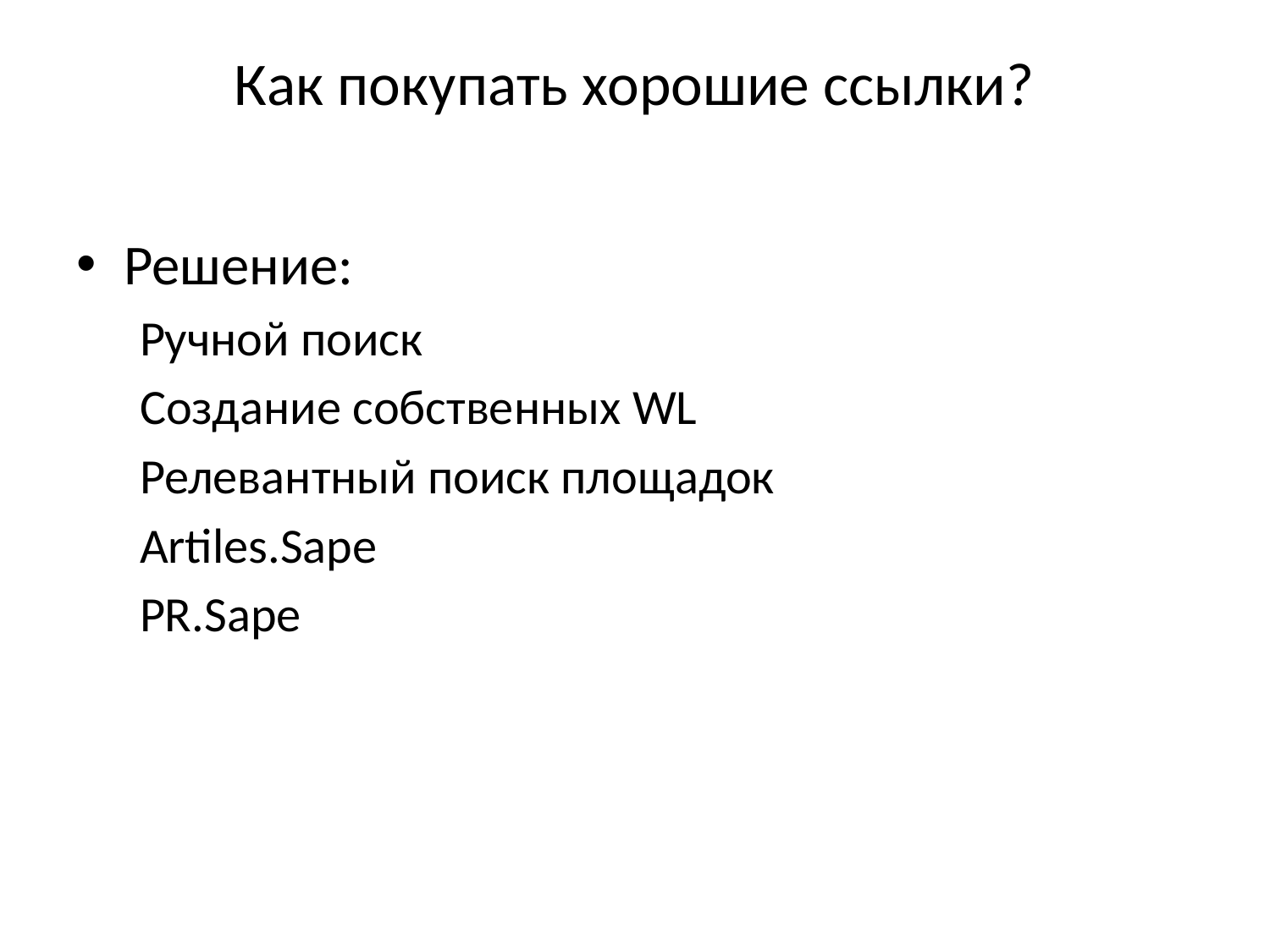

# Как покупать хорошие ссылки?
Решение:
Ручной поиск
Создание собственных WL
Релевантный поиск площадок
Artiles.Sape
PR.Sape